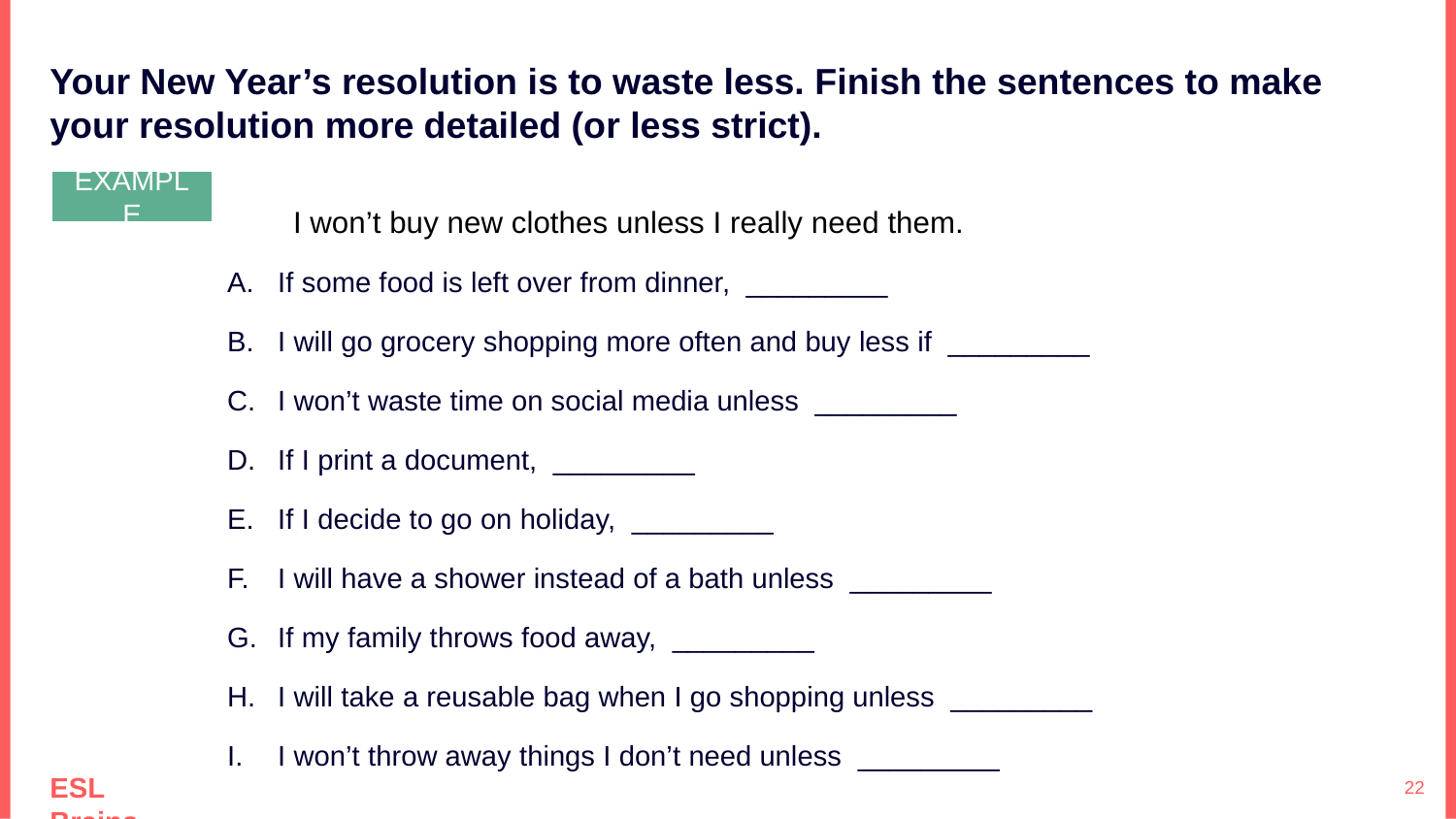

Your New Year’s resolution is to waste less. Finish the sentences to make your resolution more detailed (or less strict).
I won’t buy new clothes unless I really need them.
EXAMPLE
If some food is left over from dinner,  _________
I will go grocery shopping more often and buy less if  _________
I won’t waste time on social media unless  _________
If I print a document,  _________
If I decide to go on holiday,  _________
I will have a shower instead of a bath unless  _________
If my family throws food away,  _________
I will take a reusable bag when I go shopping unless  _________
I won’t throw away things I don’t need unless  _________
22